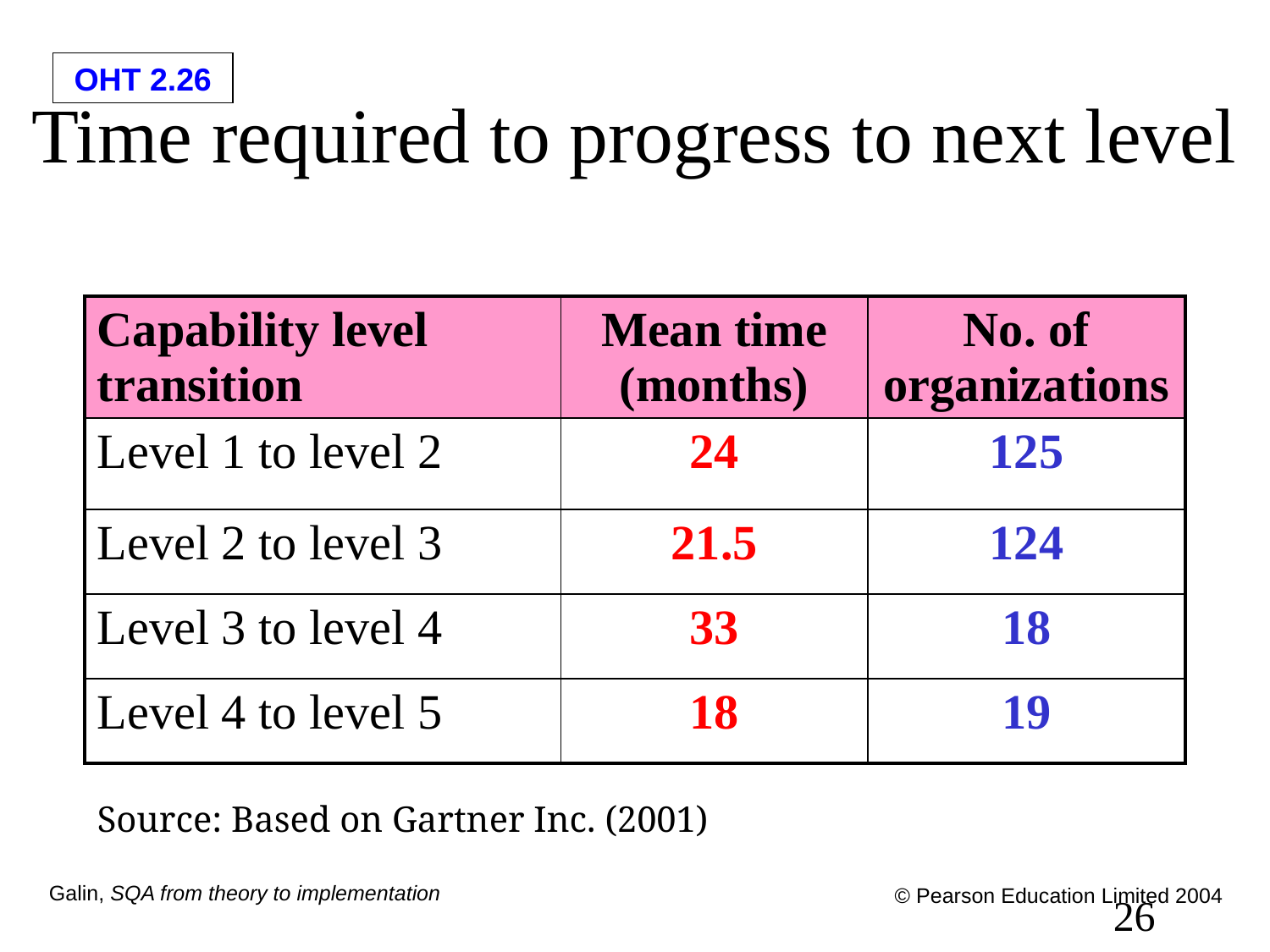

# Time required to progress to next level
| Capability level transition | Mean time (months) | No. of organizations |
| --- | --- | --- |
| Level 1 to level 2 | 24 | 125 |
| Level 2 to level 3 | 21.5 | 124 |
| Level 3 to level 4 | 33 | 18 |
| Level 4 to level 5 | 18 | 19 |
Source: Based on Gartner Inc. (2001)
26